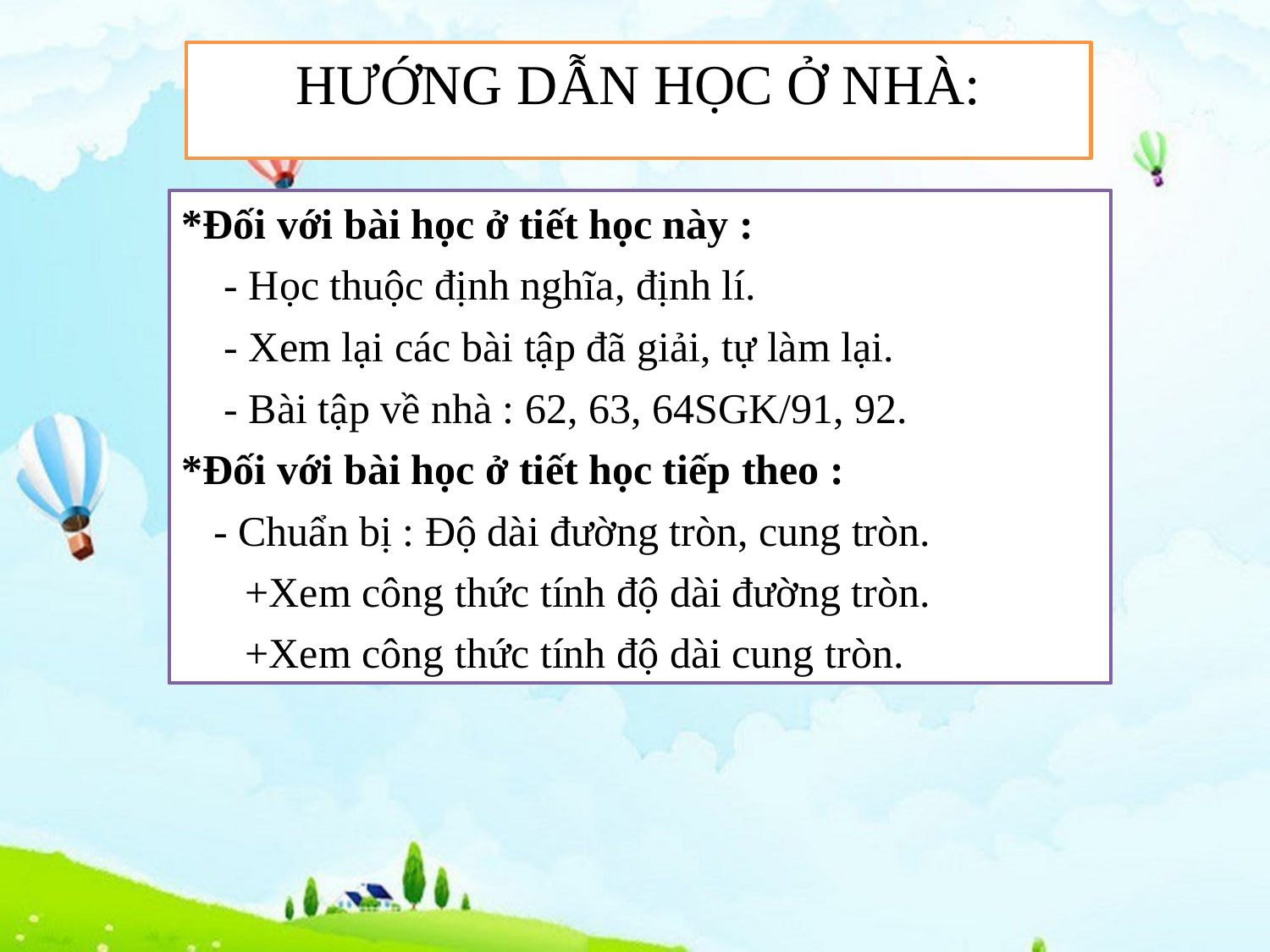

HƯỚNG DẪN HỌC Ở NHÀ:
*Đối với bài học ở tiết học này :
    - Học thuộc định nghĩa, định lí.
    - Xem lại các bài tập đã giải, tự làm lại.
    - Bài tập về nhà : 62, 63, 64SGK/91, 92.
*Đối với bài học ở tiết học tiếp theo :
   - Chuẩn bị : Độ dài đường tròn, cung tròn.
      +Xem công thức tính độ dài đường tròn.
      +Xem công thức tính độ dài cung tròn.